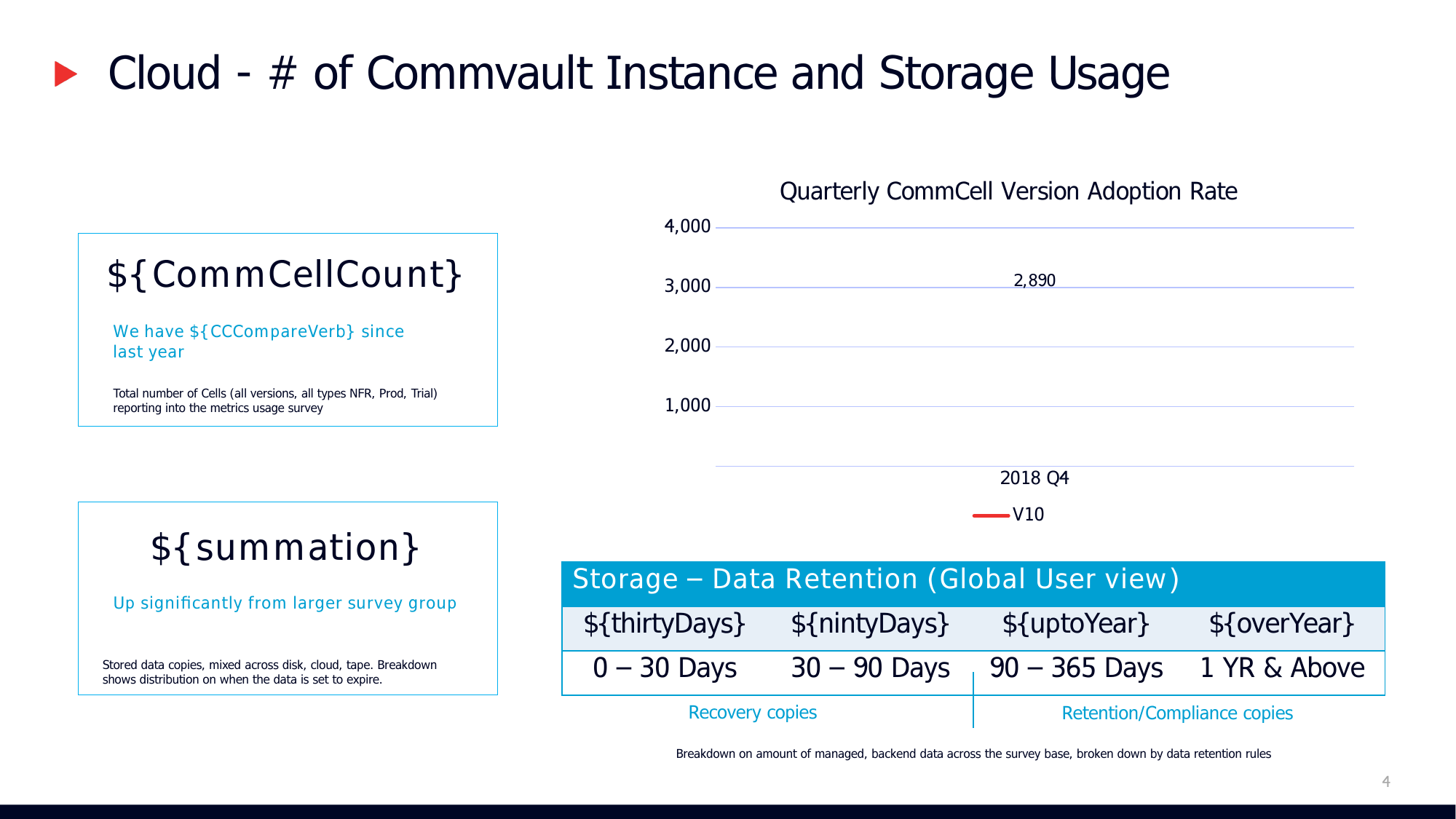

# Cloud - # of Commvault Instance and Storage Usage

### Chart: Quarterly CommCell Version Adoption Rate

| Category | V10 |
|---|---|
| 2018 Q4 | 2890.0 |
${CommCellCount}
We have ${CCCompareVerb} since last year
Total number of Cells (all versions, all types NFR, Prod, Trial) reporting into the metrics usage survey

${summation}
| Storage – Data Retention (Global User view) |  |  |  |
| --- | --- | --- | --- |
| ${thirtyDays} | ${nintyDays} | ${uptoYear} | ${overYear} |
| 0 – 30 Days | 30 – 90 Days | 90 – 365 Days | 1 YR & Above |
Up significantly from larger survey group
Stored data copies, mixed across disk, cloud, tape. Breakdown shows distribution on when the data is set to expire.
Recovery copies
Retention/Compliance copies
Breakdown on amount of managed, backend data across the survey base, broken down by data retention rules
4